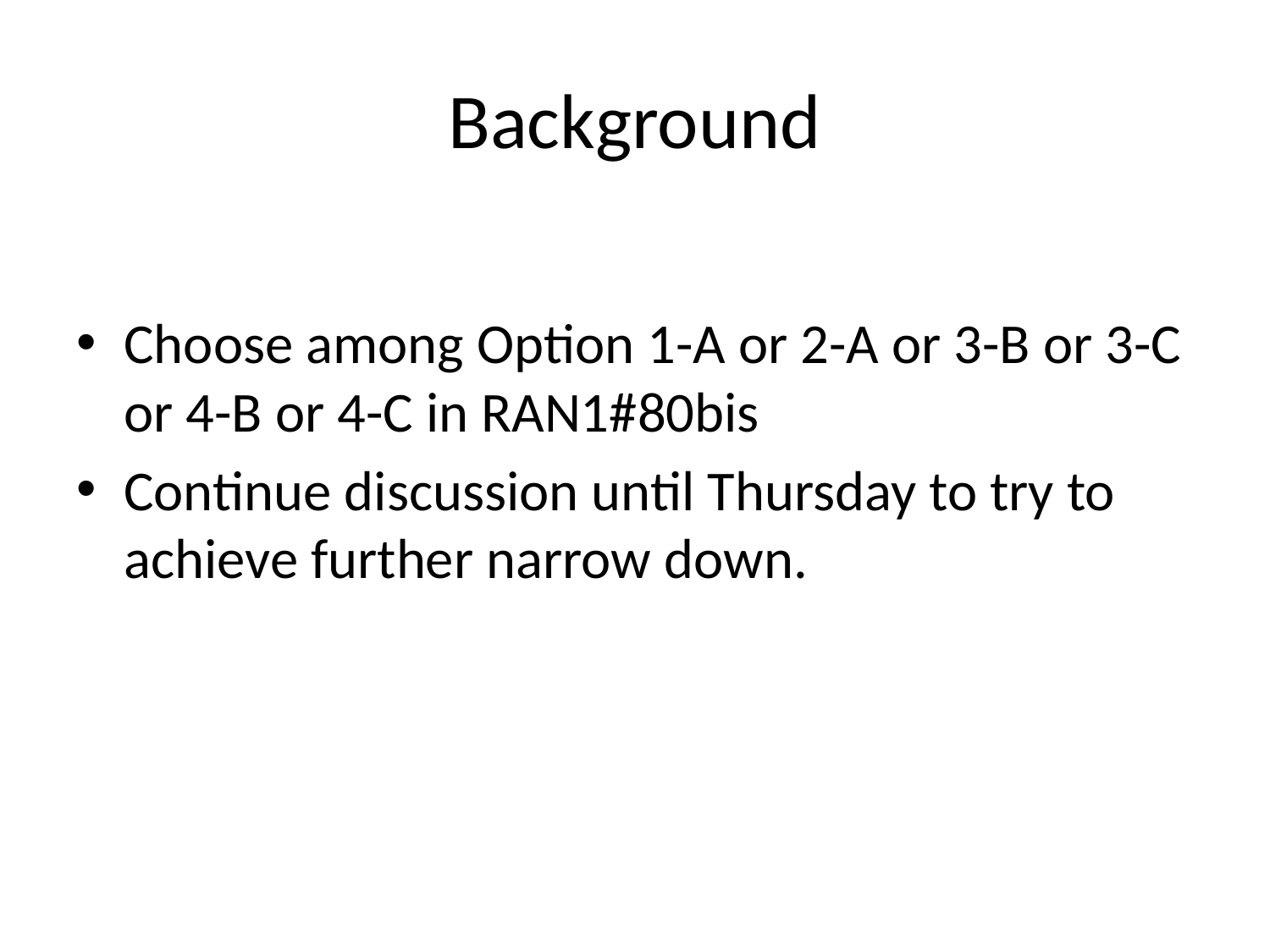

# Background

Choose among Option 1-A or 2-A or 3-B or 3-C or 4-B or 4-C in RAN1#80bis
Continue discussion until Thursday to try to achieve further narrow down.